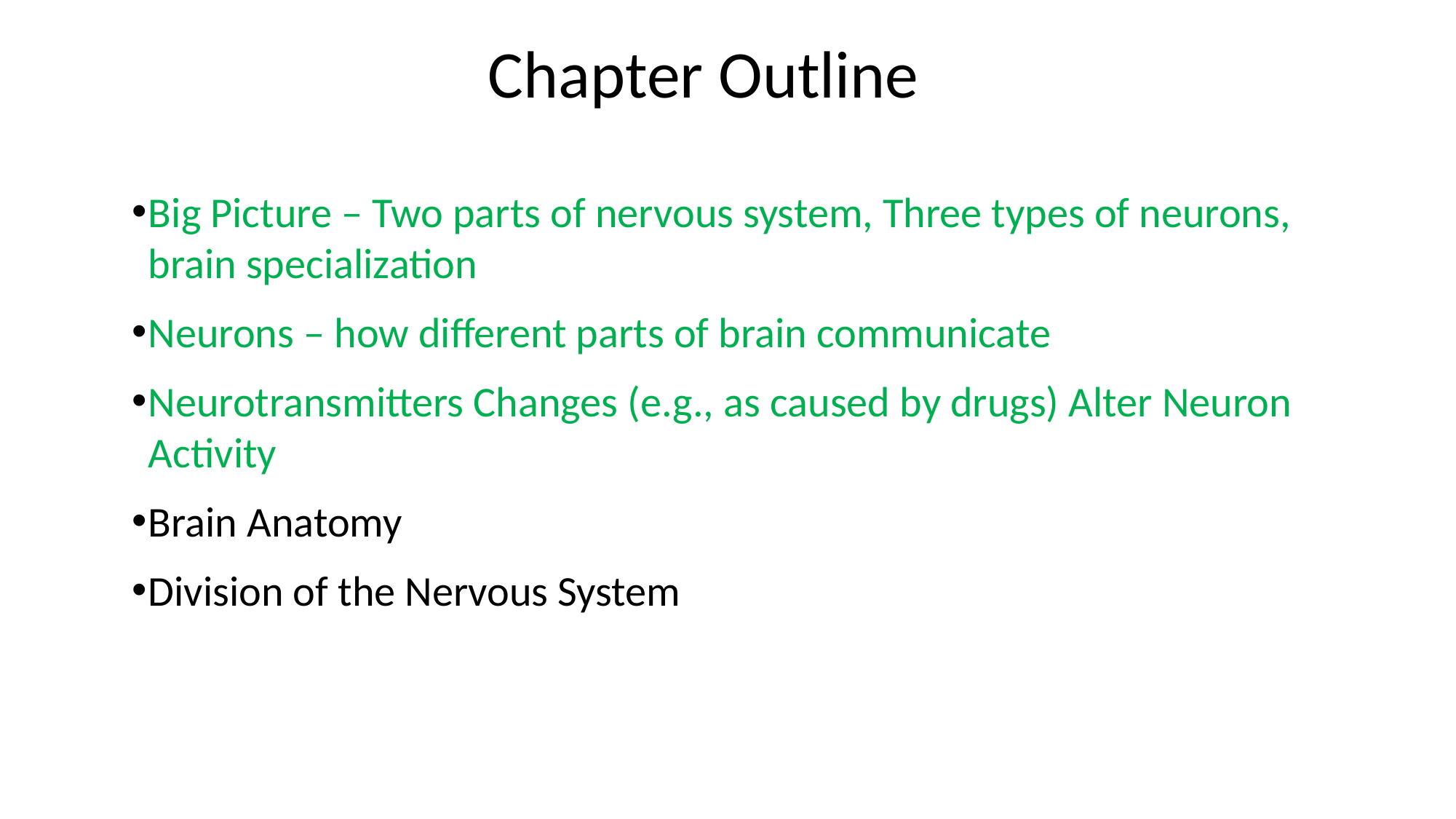

# Chapter Outline
Big Picture – Two parts of nervous system, Three types of neurons, brain specialization
Neurons – how different parts of brain communicate
Neurotransmitters Changes (e.g., as caused by drugs) Alter Neuron Activity
Brain Anatomy
Division of the Nervous System